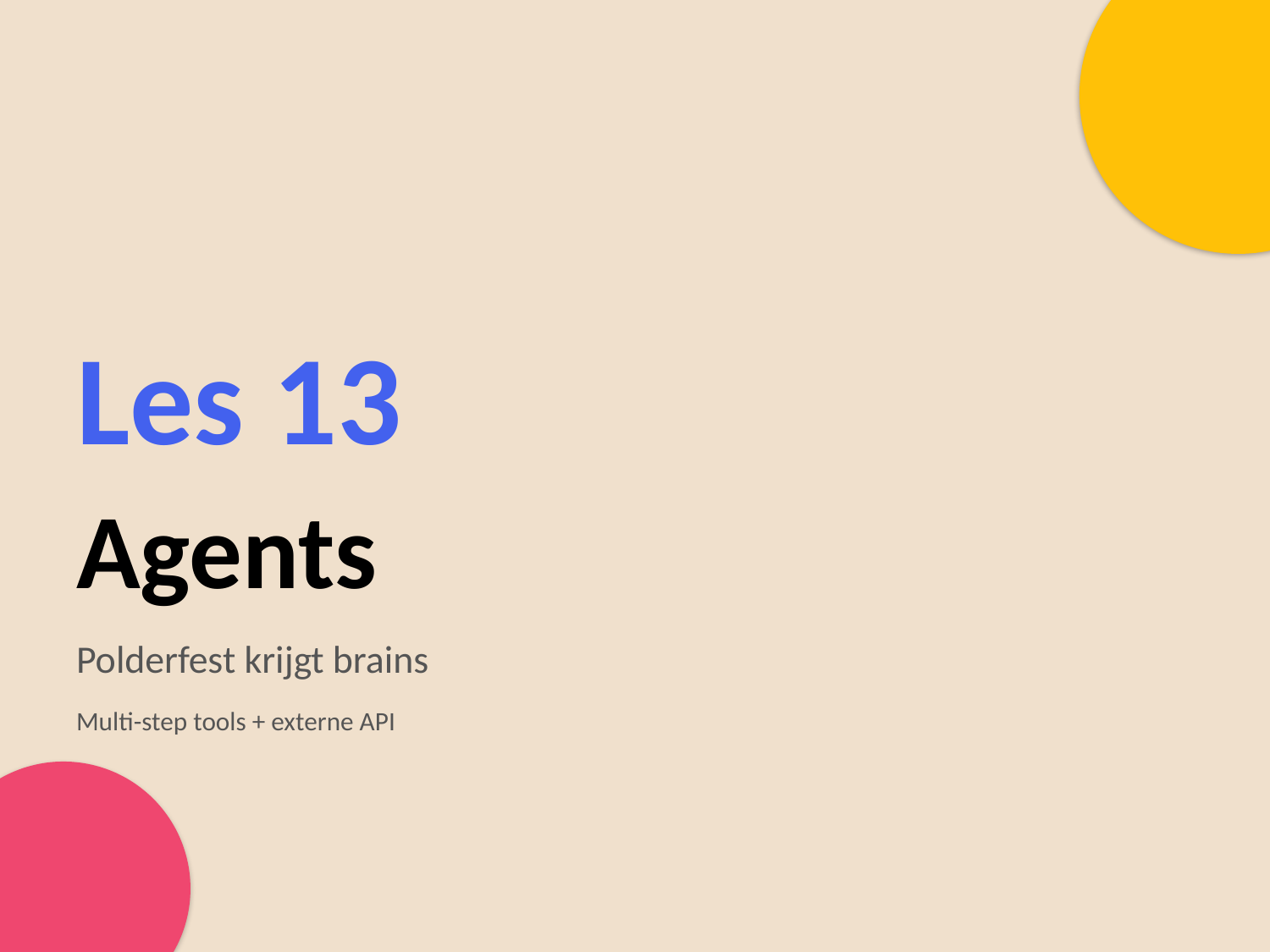

Les 13
Agents
Polderfest krijgt brains
Multi-step tools + externe API